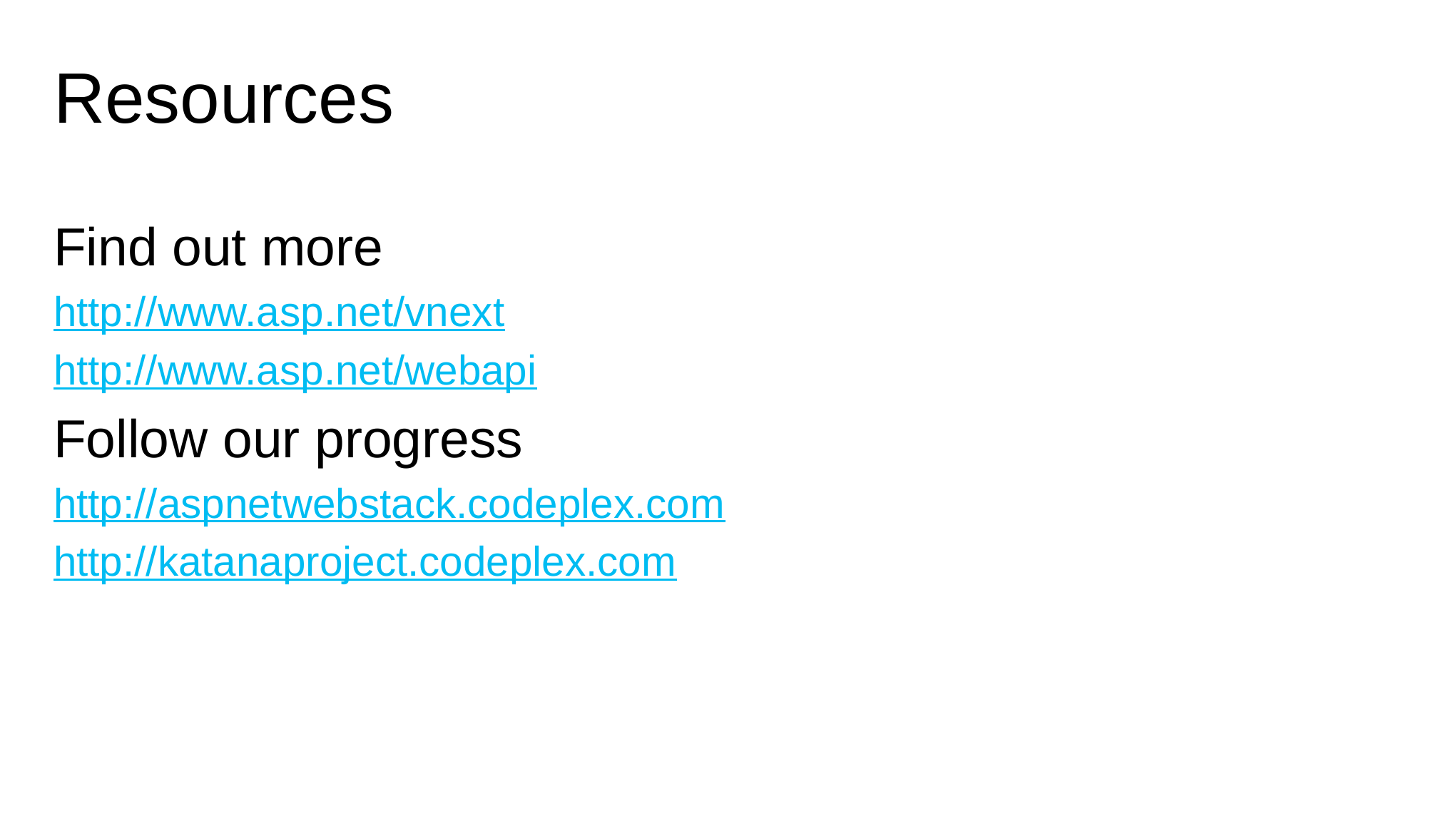

# Resources
Find out more
http://www.asp.net/vnext
http://www.asp.net/webapi
Follow our progress
http://aspnetwebstack.codeplex.com
http://katanaproject.codeplex.com